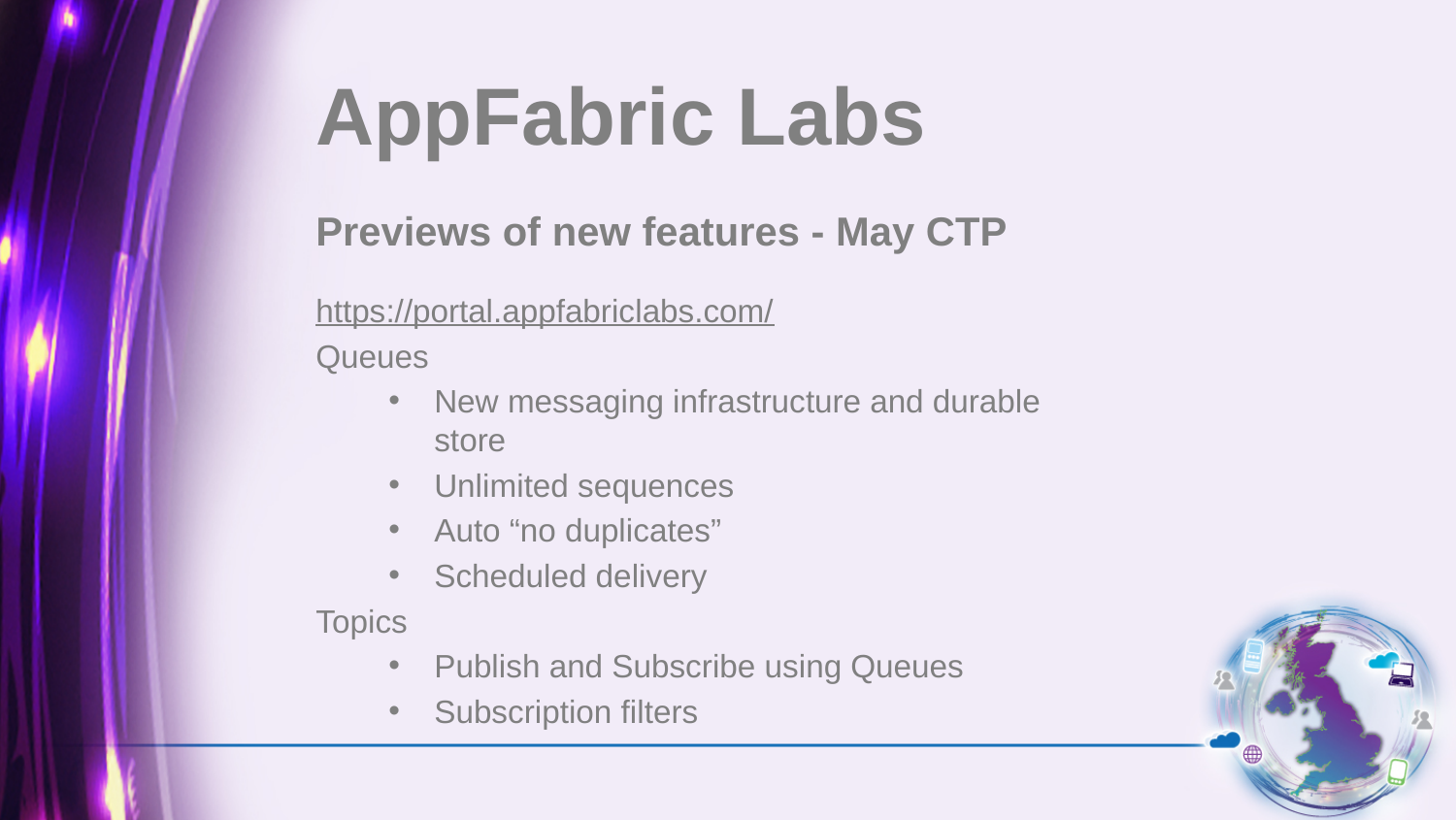

# AppFabric Labs
Previews of new features - May CTP
https://portal.appfabriclabs.com/
Queues
New messaging infrastructure and durable store
Unlimited sequences
Auto “no duplicates”
Scheduled delivery
Topics
Publish and Subscribe using Queues
Subscription filters